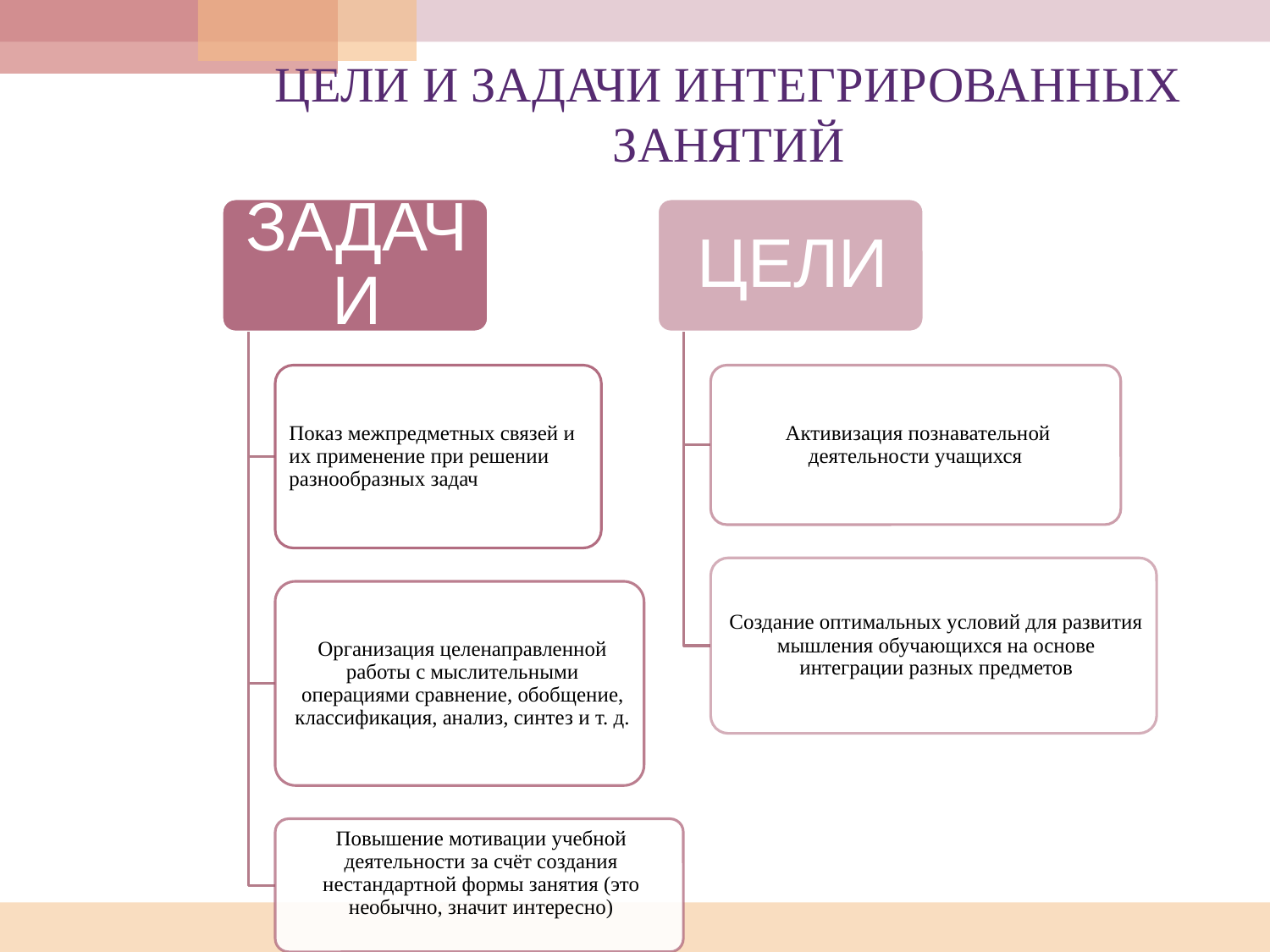

# ЦЕЛИ И ЗАДАЧИ ИНТЕГРИРОВАННЫХ ЗАНЯТИЙ
ЗАДАЧИ
Показ межпредметных связей и их применение при решении разнообразных задач
Организация целенаправленной работы с мыслительными операциями сравнение, обобщение, классификация, анализ, синтез и т. д.
Повышение мотивации учебной деятельности за счёт создания нестандартной формы занятия (это необычно, значит интересно)

ЦЕЛИ
Активизация познавательной деятельности учащихся
Создание оптимальных условий для развития мышления обучающихся на основе интеграции разных предметов